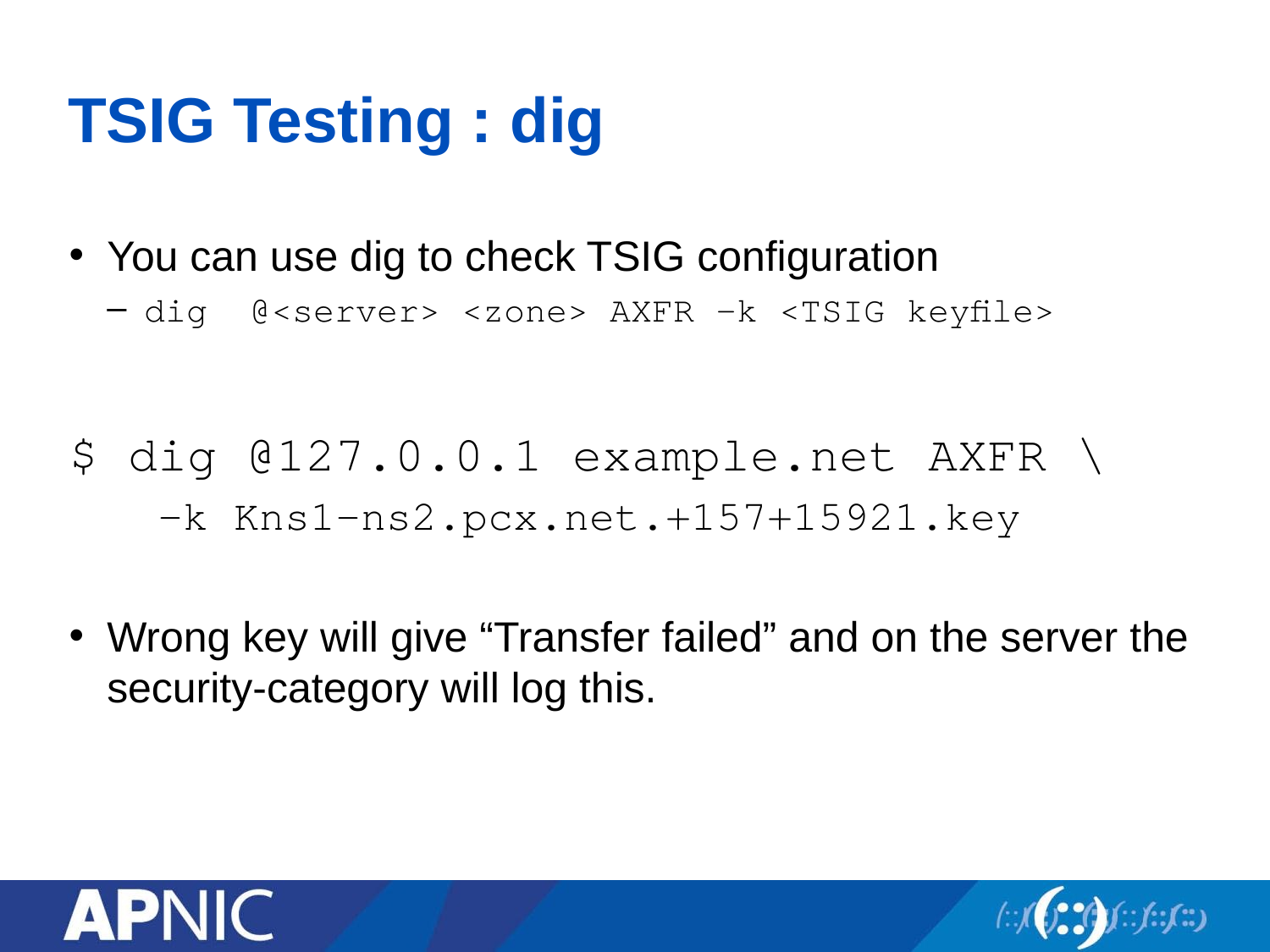

# TSIG Testing : dig
You can use dig to check TSIG configuration
dig  @<server> <zone> AXFR -k <TSIG keyfile>

$ dig @127.0.0.1 example.net AXFR \
  -k Kns1-ns2.pcx.net.+157+15921.key

Wrong key will give “Transfer failed” and on the server the security-category will log this.